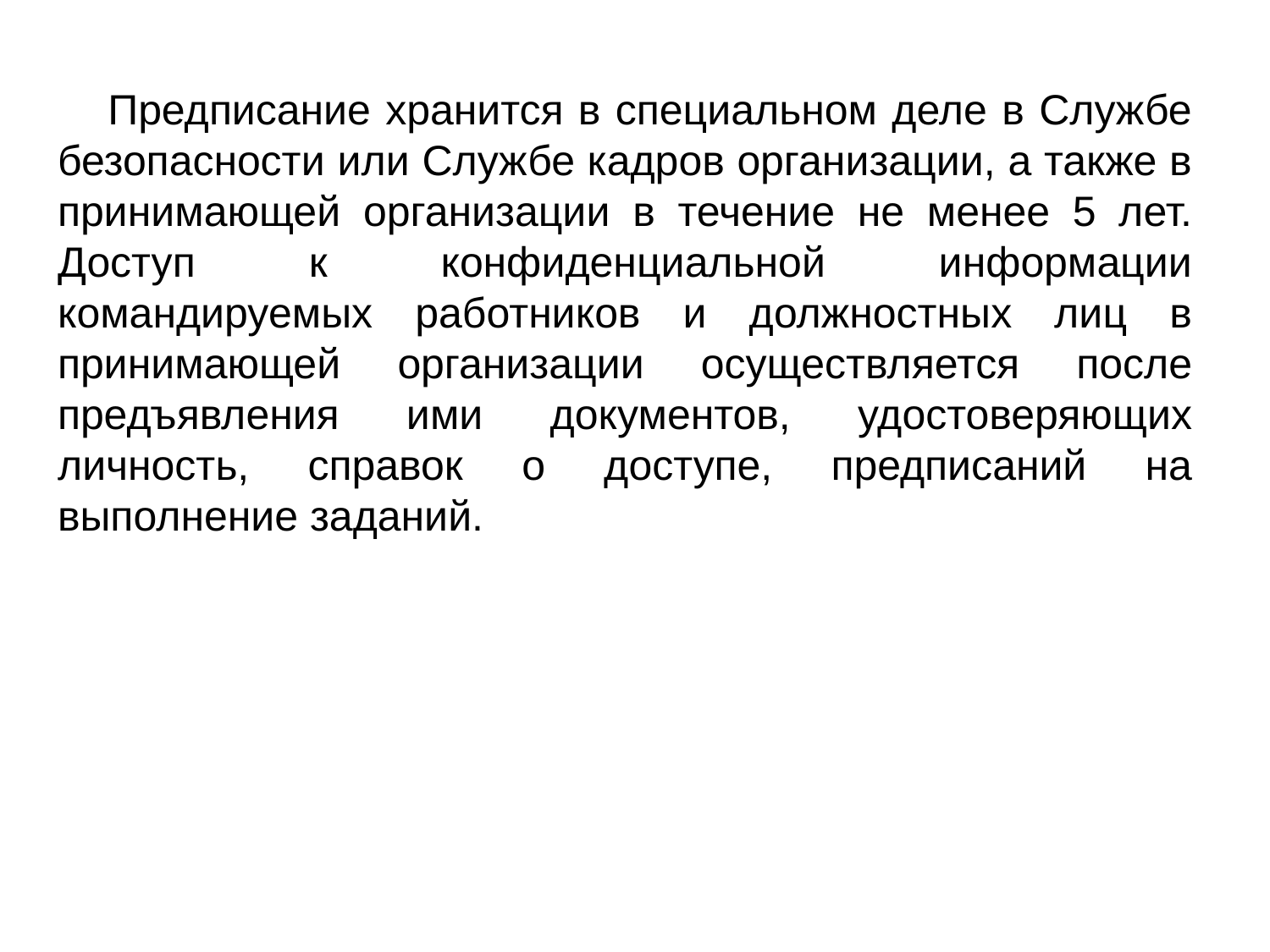

Предписание хранится в специальном деле в Службе безопасности или Службе кадров организации, а также в принимающей организации в течение не менее 5 лет. Доступ к конфиденциальной информации командируемых работников и должностных лиц в принимающей организации осуществляется после предъявления ими документов, удостоверяющих личность, справок о доступе, предписаний на выполнение заданий.